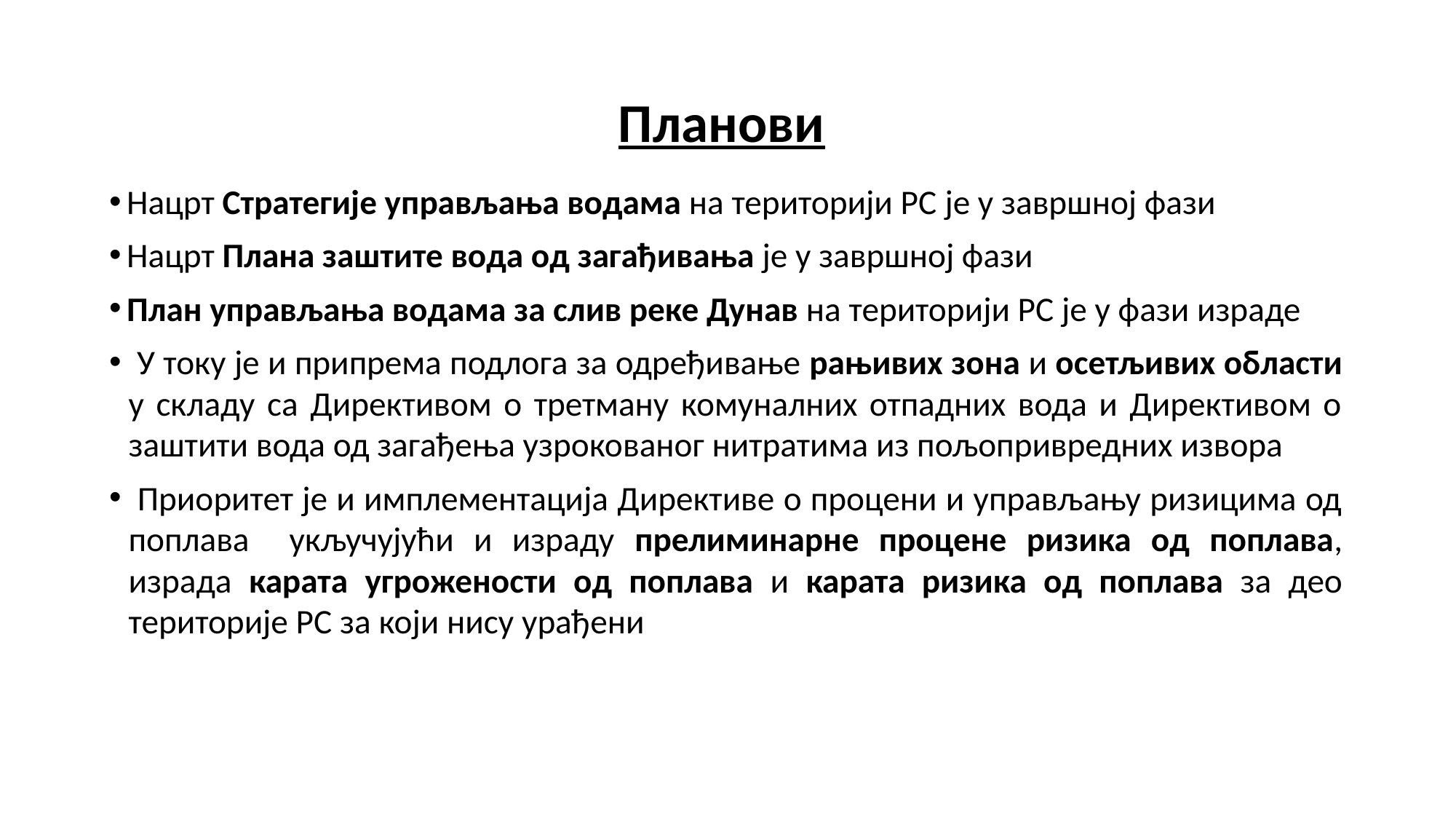

Планови
 Нацрт Стратегије управљања водама на територији РС је у завршној фази
 Нацрт Плана заштите вода од загађивања је у завршној фази
 План управљања водама за слив реке Дунав на територији РС је у фази израде
 У току је и припрема подлога за одређивање рањивих зона и осетљивих области у складу са Директивом о третману комуналних отпадних вода и Директивом о заштити вода од загађења узрокованог нитратима из пољопривредних извора
 Приоритет је и имплементација Директиве о процени и управљању ризицима од поплава  укључујући и израду прелиминарне процене ризика од поплава, израда карата угрожености од поплава и карата ризика од поплава за део територије РС за који нису урађени